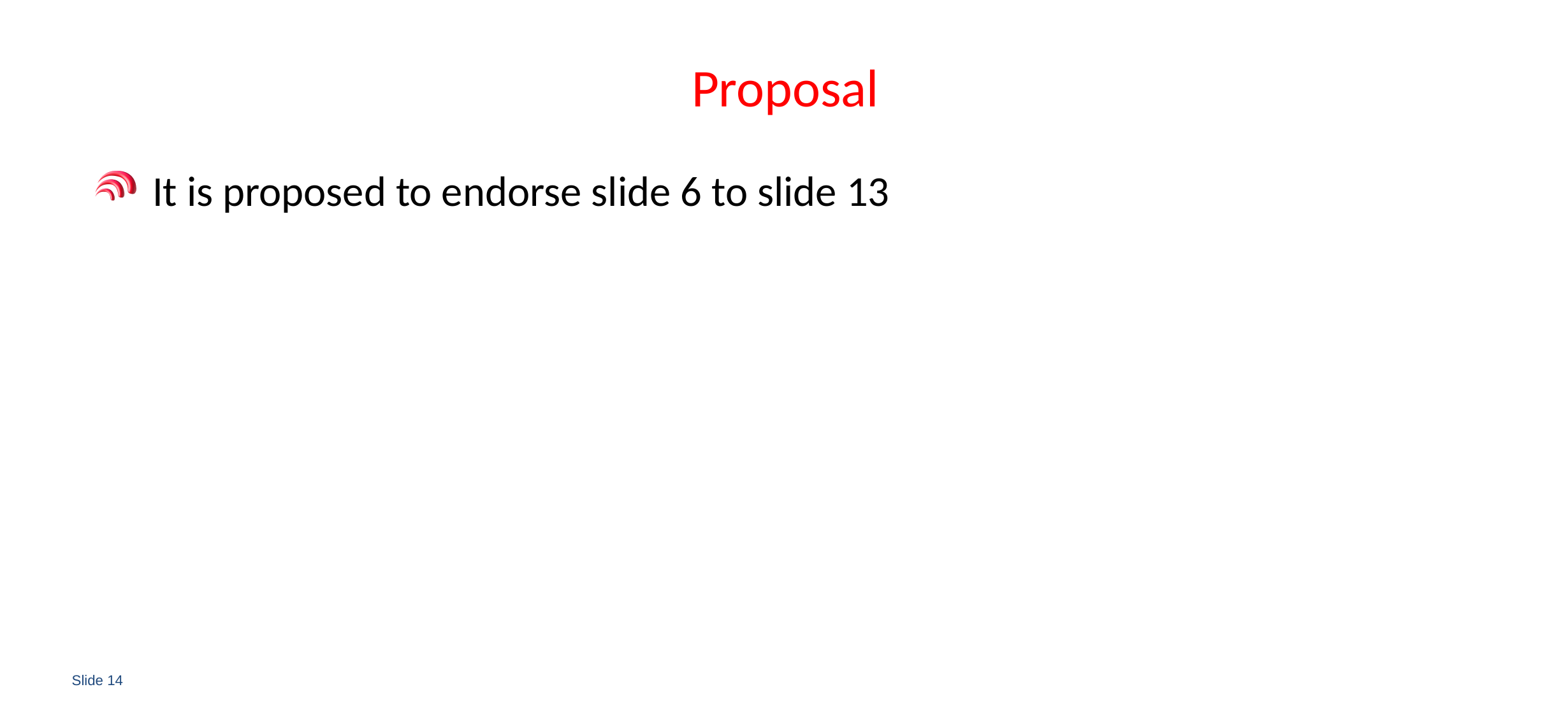

# Proposal
 It is proposed to endorse slide 6 to slide 13